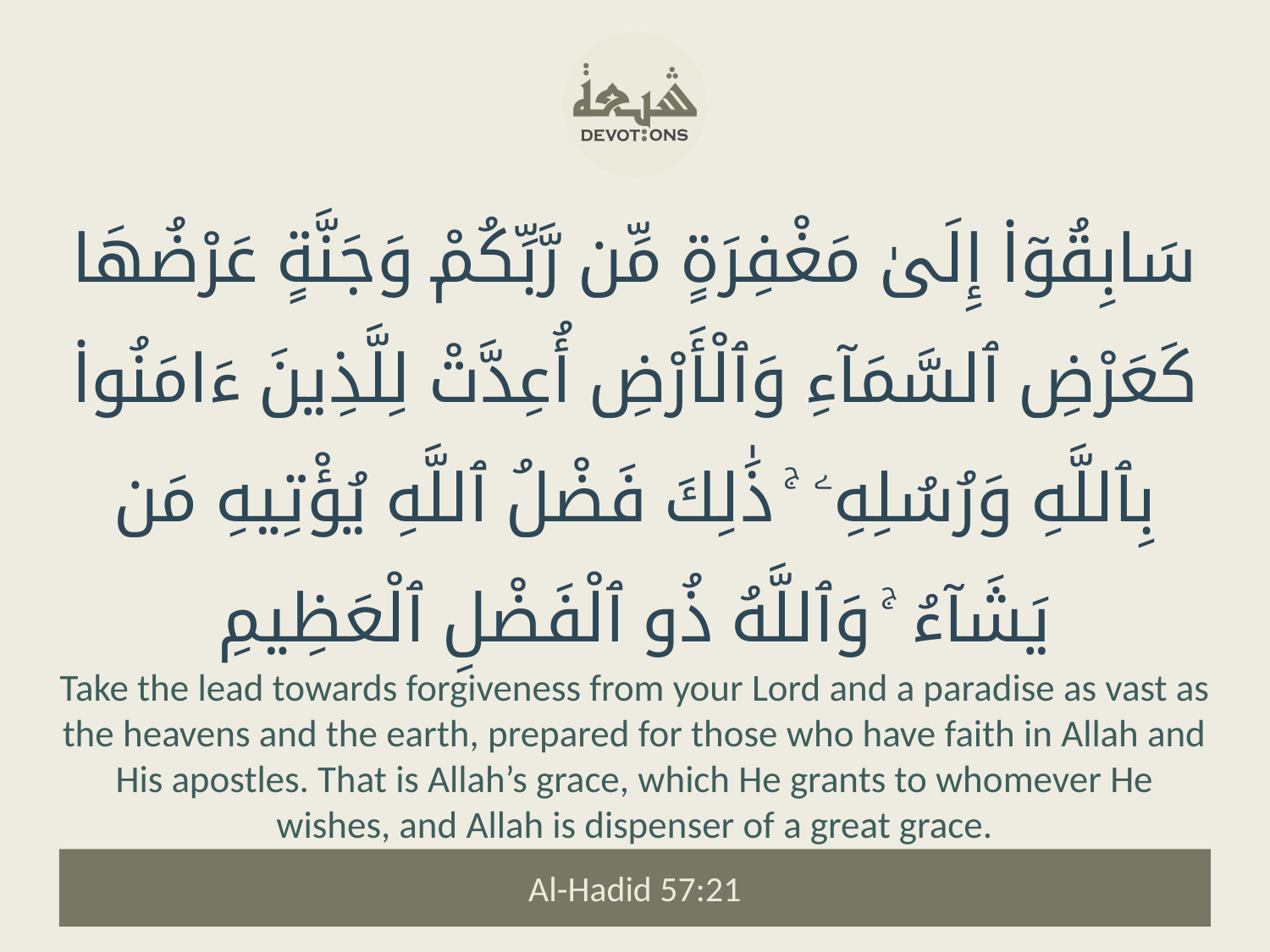

سَابِقُوٓا۟ إِلَىٰ مَغْفِرَةٍ مِّن رَّبِّكُمْ وَجَنَّةٍ عَرْضُهَا كَعَرْضِ ٱلسَّمَآءِ وَٱلْأَرْضِ أُعِدَّتْ لِلَّذِينَ ءَامَنُوا۟ بِٱللَّهِ وَرُسُلِهِۦ ۚ ذَٰلِكَ فَضْلُ ٱللَّهِ يُؤْتِيهِ مَن يَشَآءُ ۚ وَٱللَّهُ ذُو ٱلْفَضْلِ ٱلْعَظِيمِ
Take the lead towards forgiveness from your Lord and a paradise as vast as the heavens and the earth, prepared for those who have faith in Allah and His apostles. That is Allah’s grace, which He grants to whomever He wishes, and Allah is dispenser of a great grace.
Al-Hadid 57:21